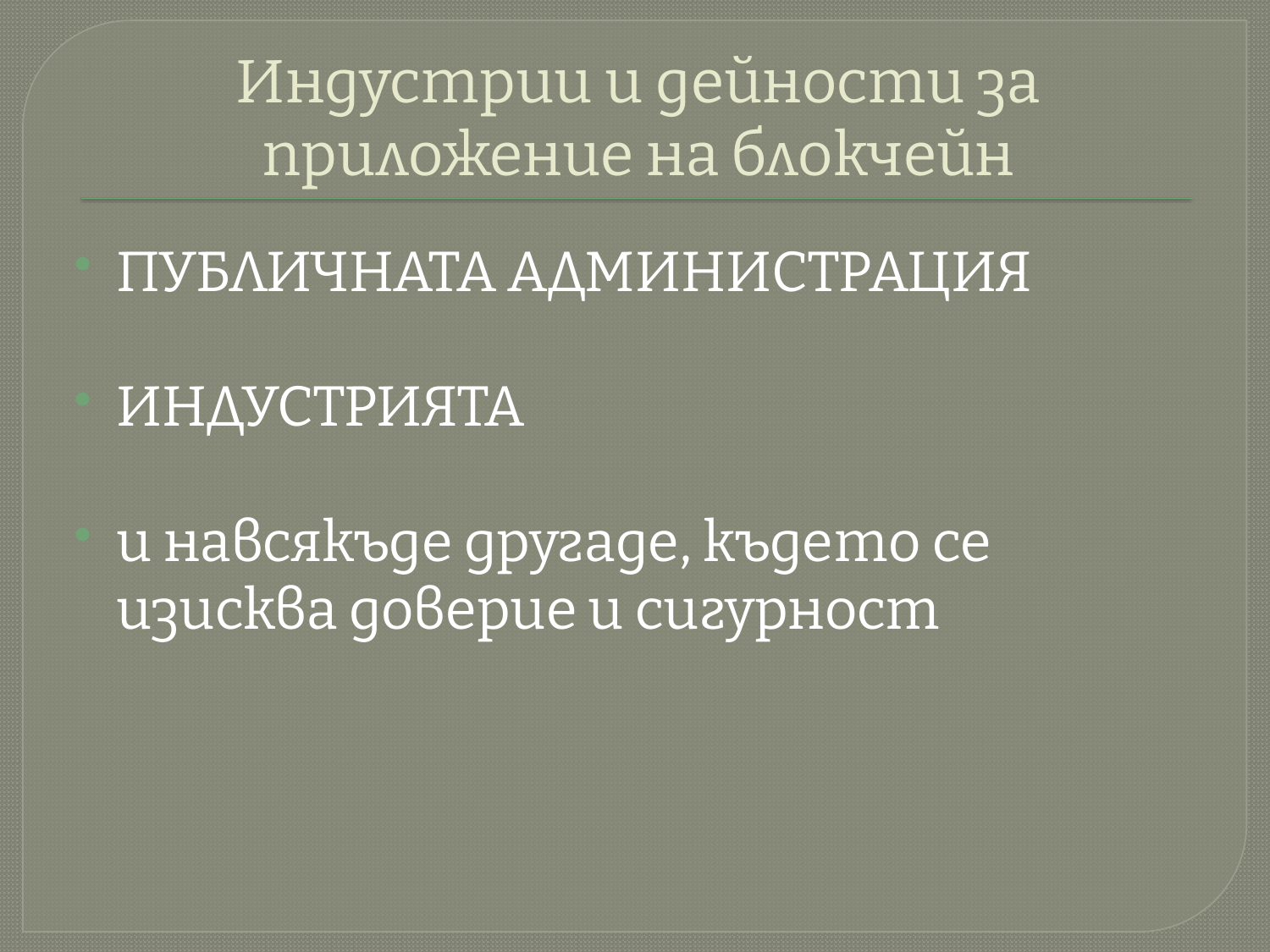

# Индустрии и дейности за приложение на блокчейн
ПУБЛИЧНАТА АДМИНИСТРАЦИЯ

ИНДУСТРИЯТА

и навсякъде другаде, където се изисква доверие и сигурност